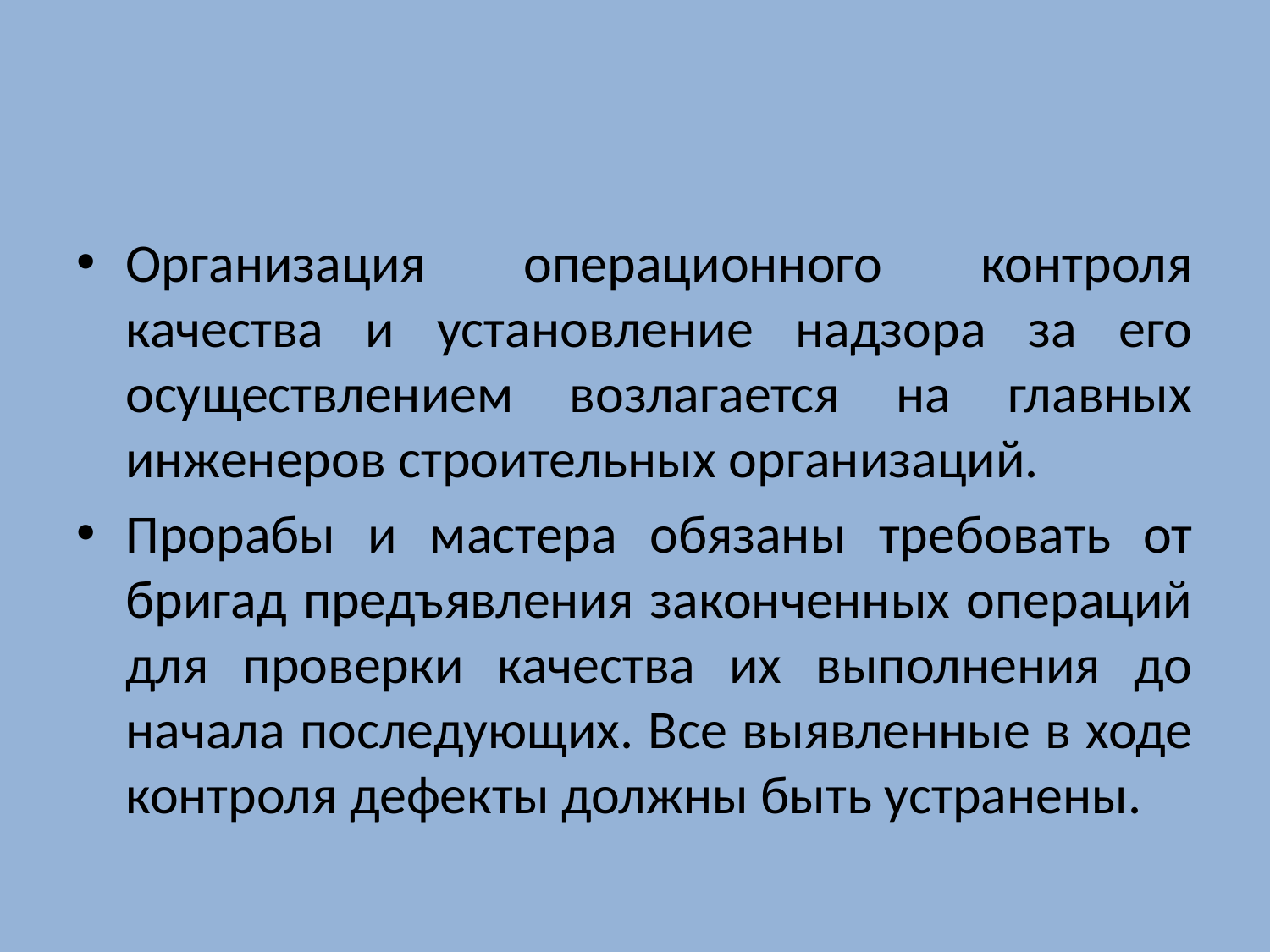

Организация операционного контроля качества и установление надзора за его осуществлением возлагается на главных инженеров строительных организаций.
Прорабы и мастера обязаны требовать от бригад предъявления законченных операций для проверки качества их выполнения до начала последующих. Все выявленные в ходе контроля дефекты должны быть устранены.